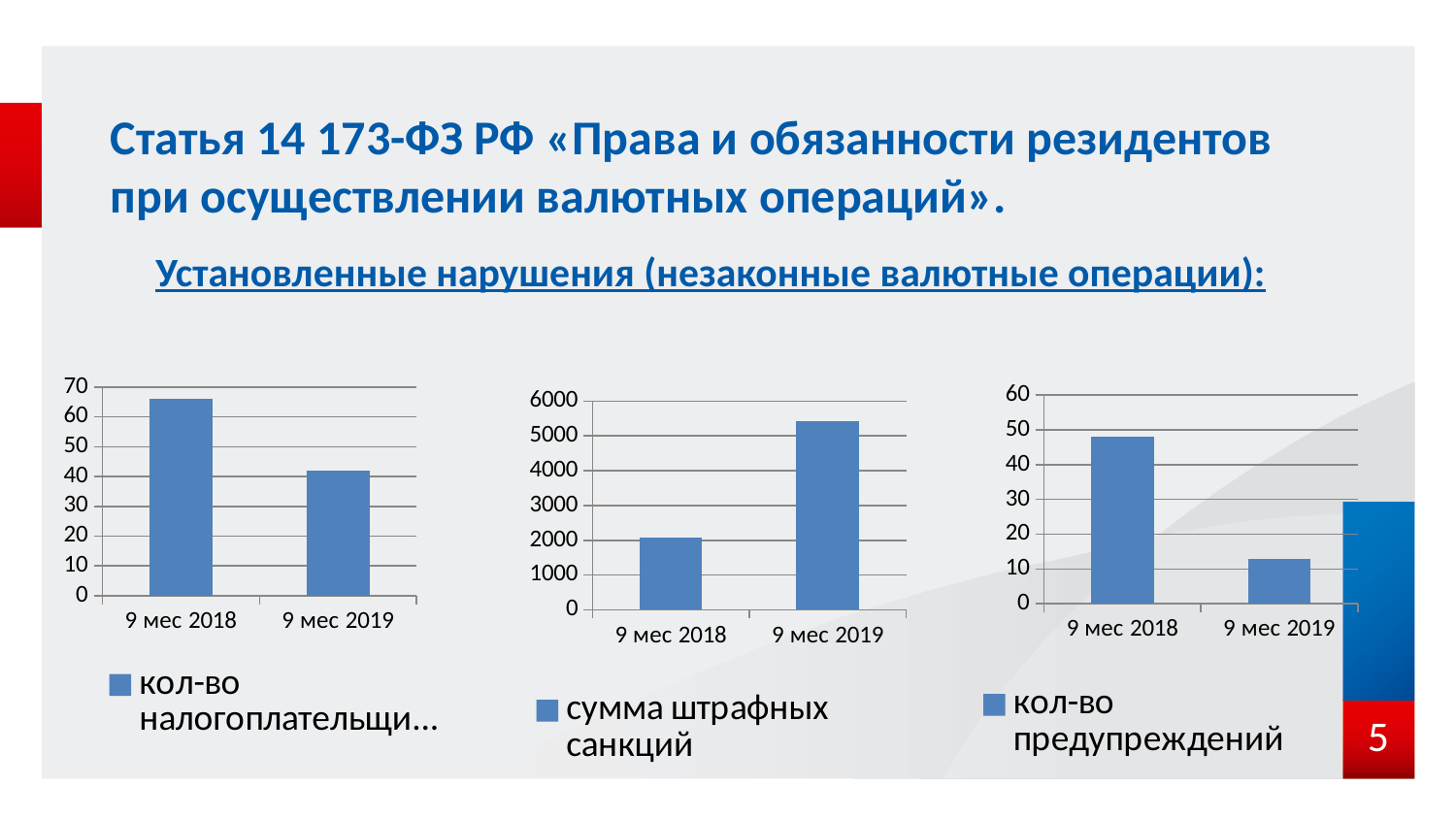

# Статья 14 173-ФЗ РФ «Права и обязанности резидентов при осуществлении валютных операций».
Установленные нарушения (незаконные валютные операции):

### Chart

| Category | кол-во налогоплательщиков |
|---|---|
| 9 мес 2018 | 66.0 |
| 9 мес 2019 | 42.0 |

### Chart

| Category | кол-во предупреждений |
|---|---|
| 9 мес 2018 | 48.0 |
| 9 мес 2019 | 13.0 |

### Chart:

| Category | сумма штрафных санкций |
|---|---|
| 9 мес 2018 | 2083.41 |
| 9 мес 2019 | 5416.2 |
5